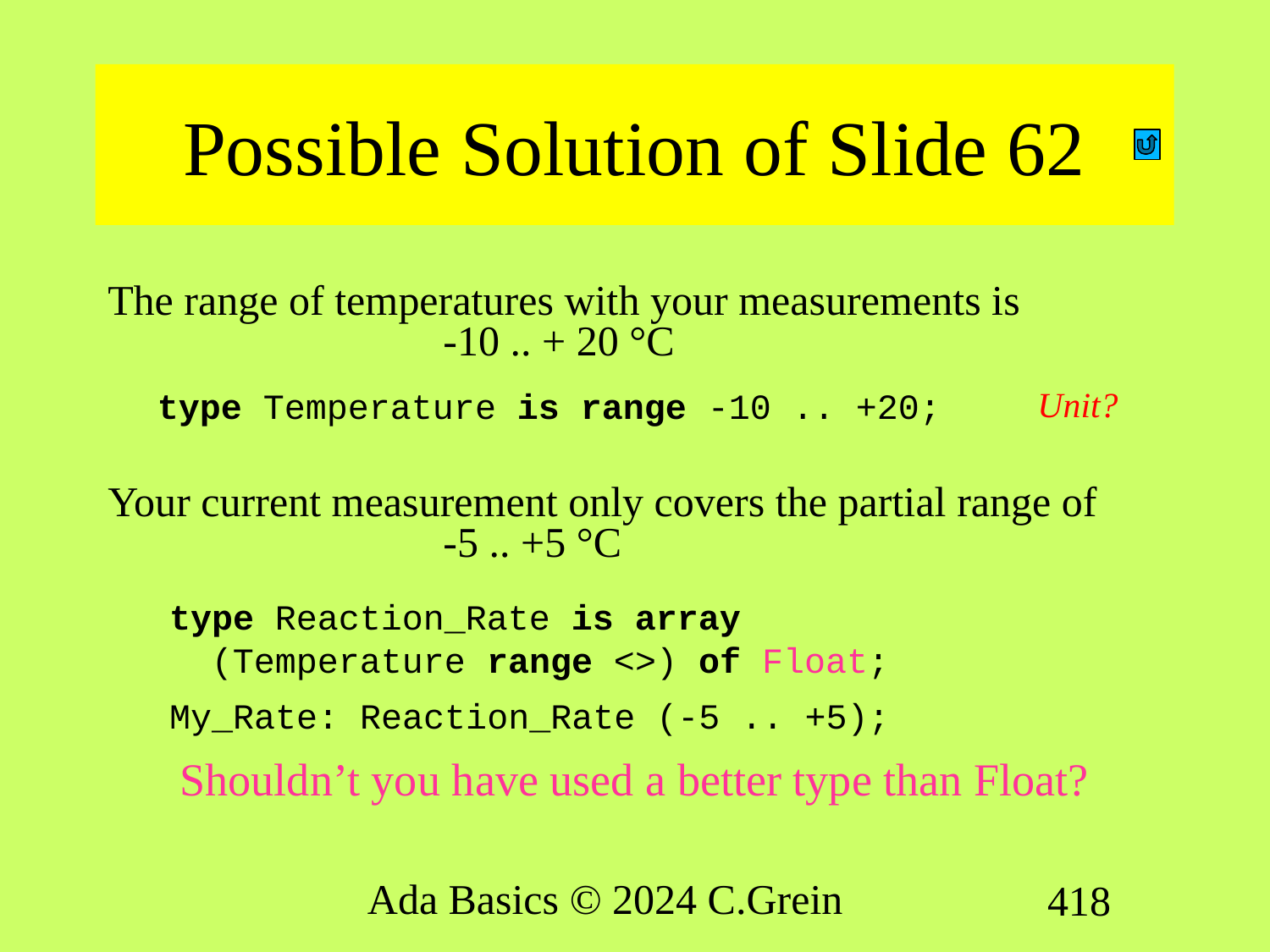

# Possible Solution of Slide 62

The range of temperatures with your measurements is
-10 .. + 20 °C

type Temperature is range -10 .. +20;

Your current measurement only covers the partial range of
-5 .. +5 °C

type Reaction_Rate is array
  (Temperature range <>) of Float;
My_Rate: Reaction_Rate (-5 .. +5);
Shouldn’t you have used a better type than Float?
Unit?
Ada Basics © 2024 C.Grein
418